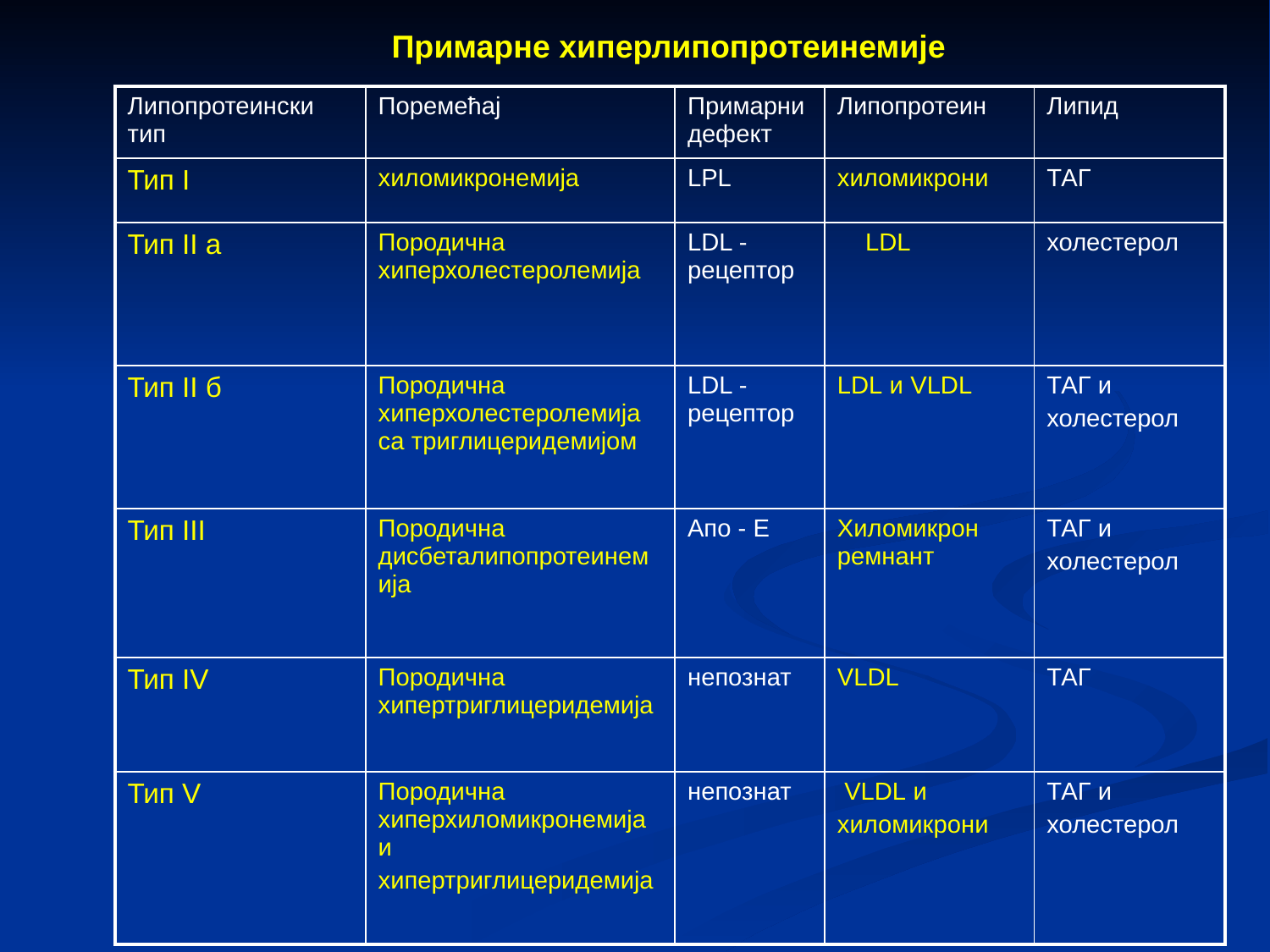

# Примарне хиперлипопротеинемије
| Липопротеински тип | Поремећај | Примарни дефект | Липопротеин | Липид |
| --- | --- | --- | --- | --- |
| Тип I | хиломикронемија | LPL | хиломикрони | ТАГ |
| Тип II a | Породична хиперхолестеролемија | LDL -рецептор | LDL | холестерол |
| Тип II б | Породична хиперхолестеролемија са триглицеридемијом | LDL -рецептор | LDL и VLDL | ТАГ и холестерол |
| Тип III | Породична дисбеталипопротеинемија | Aпo - E | Хиломикрон ремнант | ТАГ и холестерол |
| Тип IV | Породична хипертриглицеридемија | непознат | VLDL | ТАГ |
| Тип V | Породична хиперхиломикронемија и хипертриглицеридемија | непознат | VLDL и хиломикрони | ТАГ и холестерол |